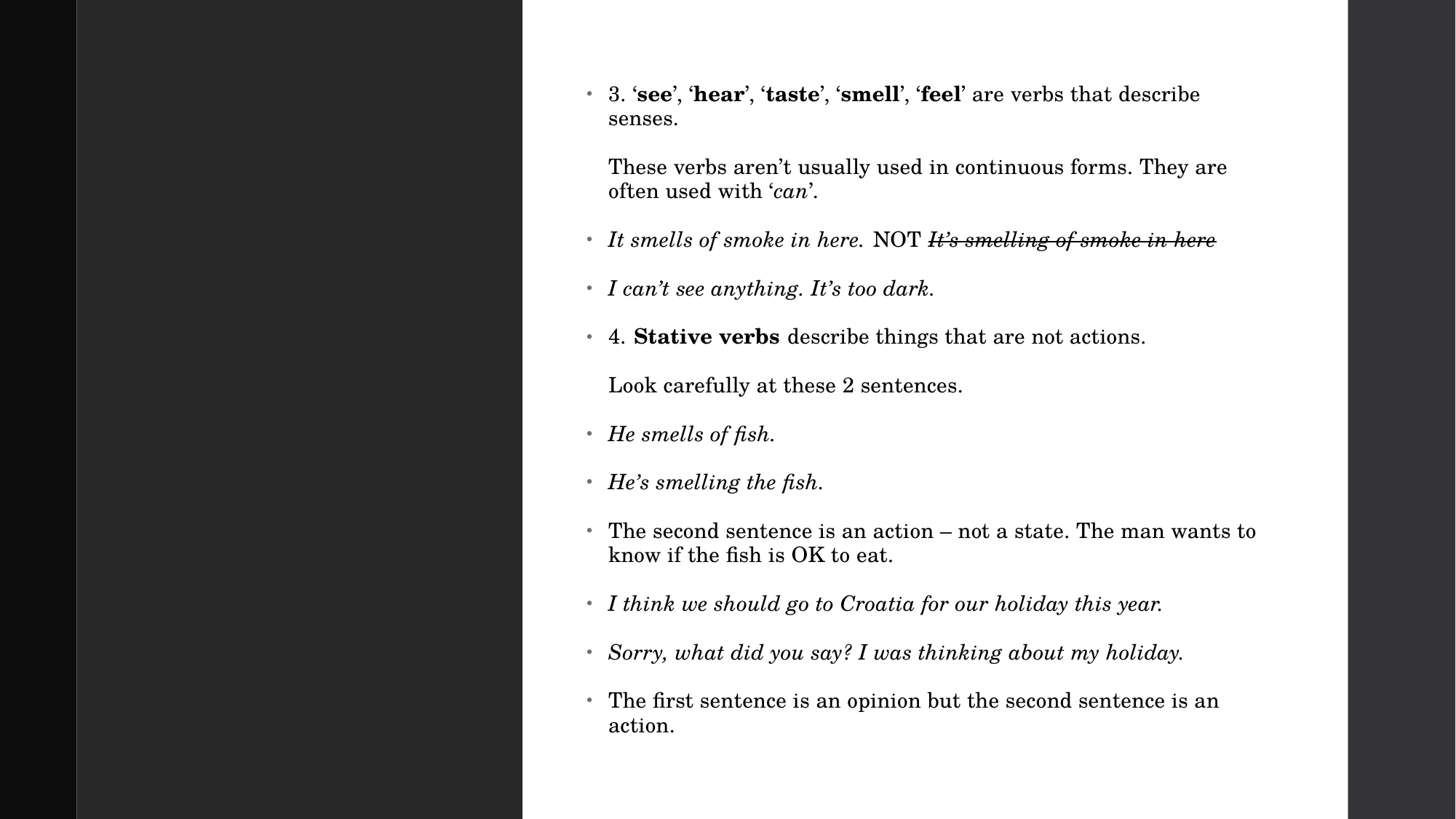

3. ‘see’, ‘hear’, ‘taste’, ‘smell’, ‘feel’ are verbs that describe senses.
These verbs aren’t usually used in continuous forms. They are often used with ‘can’.
It smells of smoke in here. NOT It’s smelling of smoke in here
I can’t see anything. It’s too dark.
4. Stative verbs describe things that are not actions.
Look carefully at these 2 sentences.
He smells of fish.
He’s smelling the fish.
The second sentence is an action – not a state. The man wants to know if the fish is OK to eat.
I think we should go to Croatia for our holiday this year.
Sorry, what did you say? I was thinking about my holiday.
The first sentence is an opinion but the second sentence is an action.